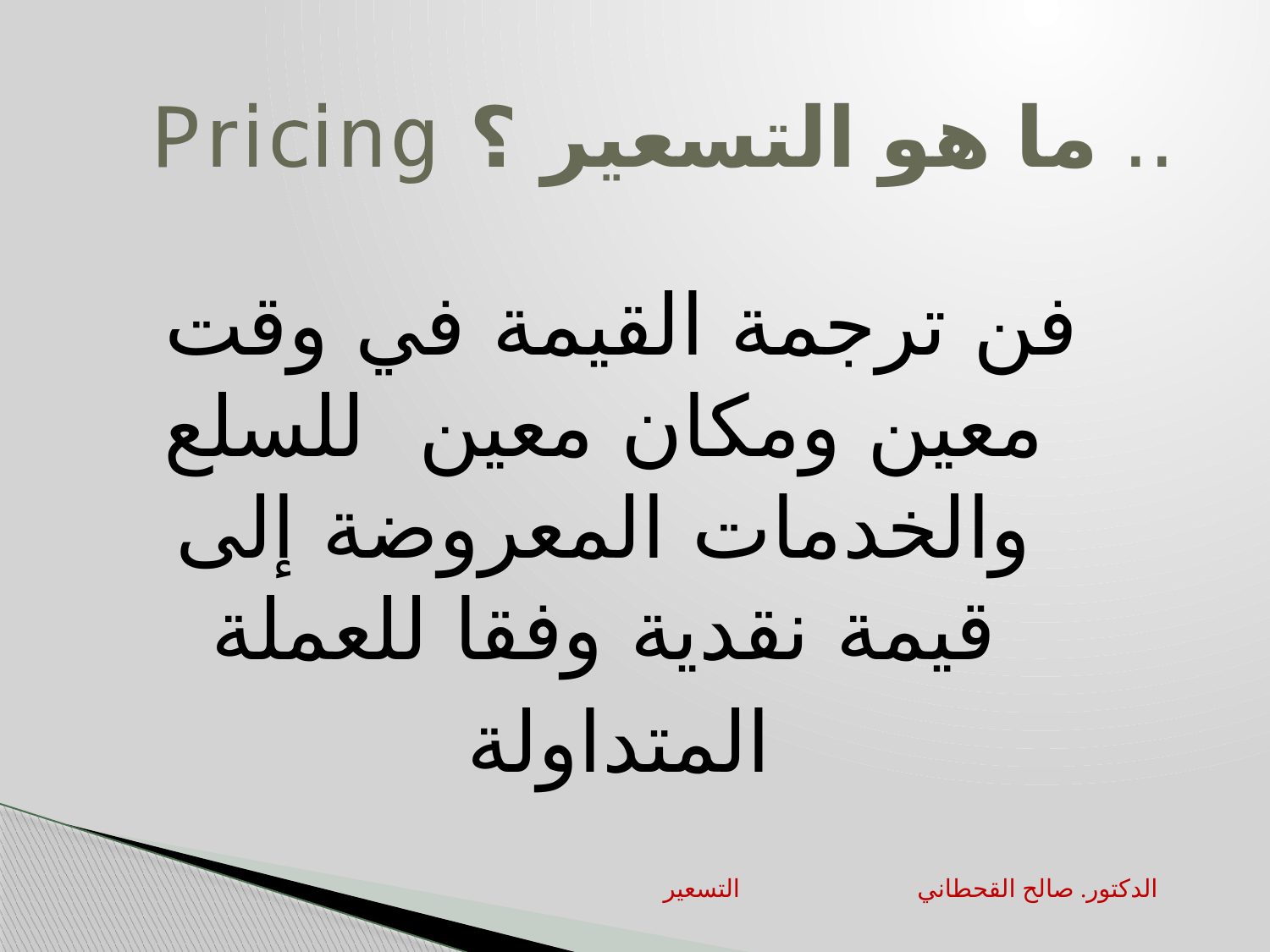

# .. ما هو التسعير ؟ Pricing
فن ترجمة القيمة في وقت معين ومكان معين  للسلع والخدمات المعروضة إلى قيمة نقدية وفقا للعملة المتداولة
التسعير		الدكتور. صالح القحطاني